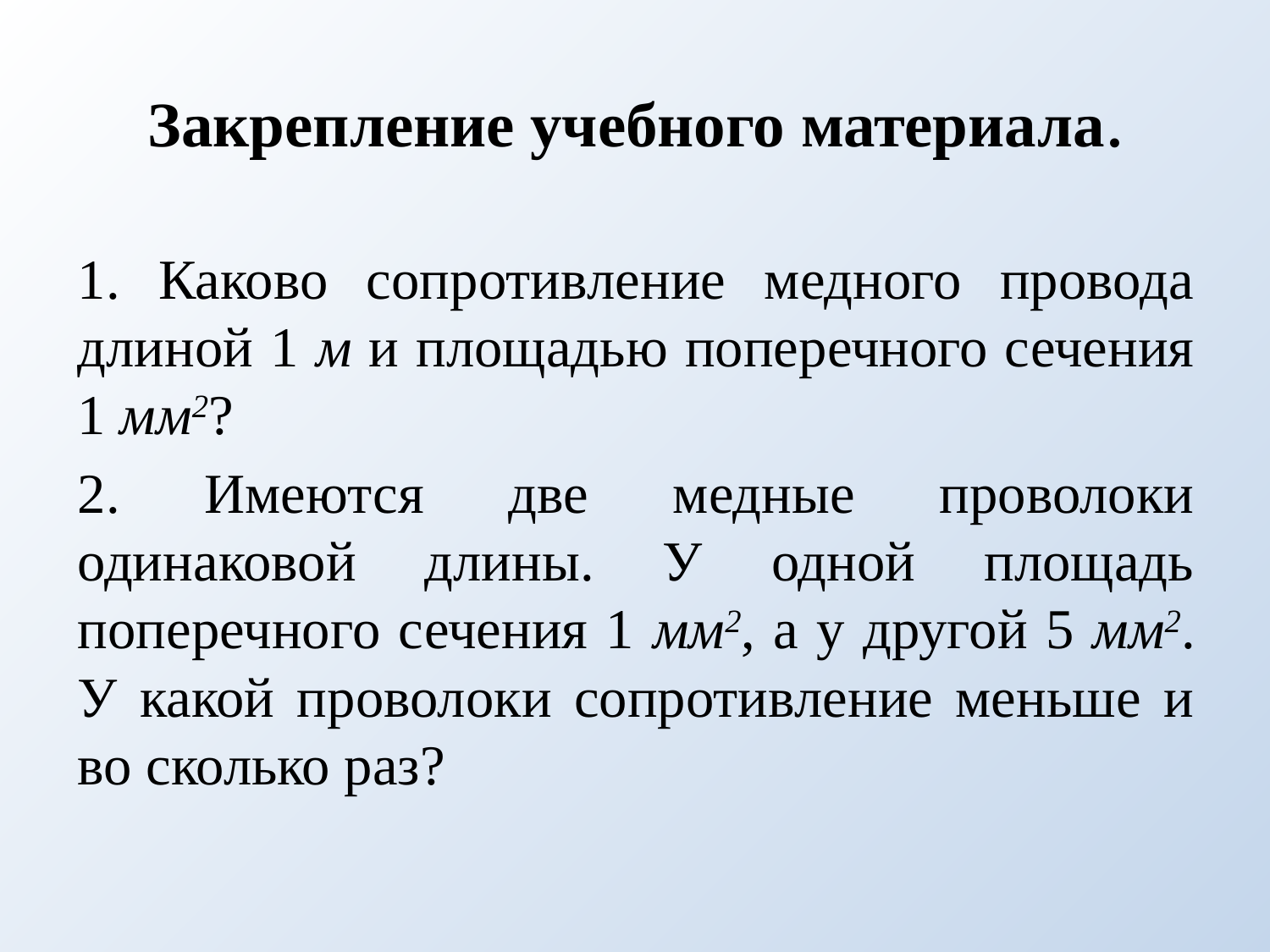

# Закрепление учебного материала.
1. Каково сопротивление медного провода длиной 1 м и площадью поперечного сечения 1 мм2?
2. Имеются две медные проволоки одинаковой длины. У одной площадь поперечного сечения 1 мм2, а у другой 5 мм2. У какой проволоки сопротивление меньше и во сколько раз?